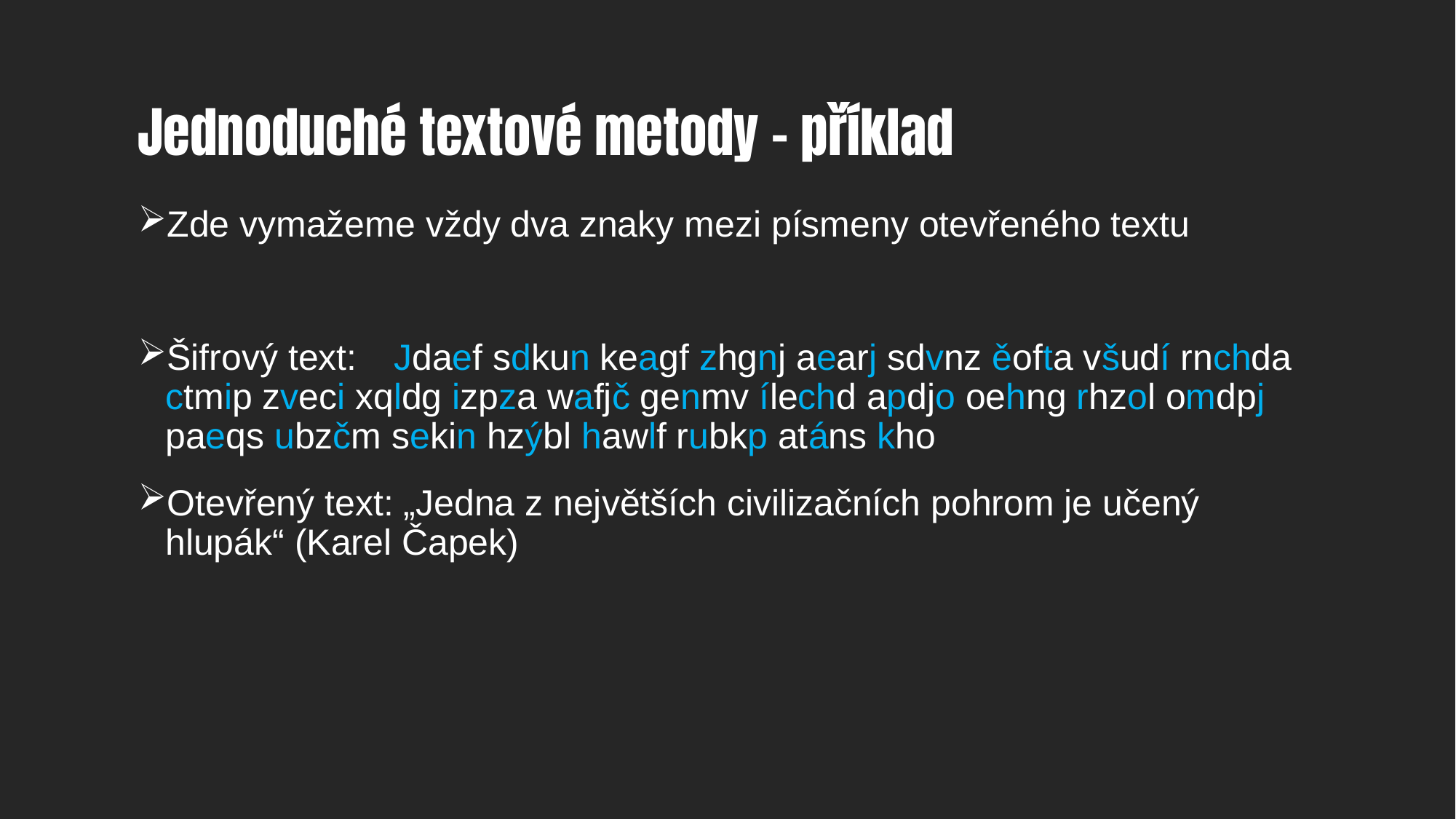

# Jednoduché textové metody – příklad
Zde vymažeme vždy dva znaky mezi písmeny otevřeného textu

Šifrový text:	 Jdaef sdkun keagf zhgnj aearj sdvnz ěofta všudí rnchda ctmip zveci xqldg izpza wafjč genmv ílechd apdjo oehng rhzol omdpj paeqs ubzčm sekin hzýbl hawlf rubkp atáns kho
Otevřený text: „Jedna z největších civilizačních pohrom je učený hlupák“ (Karel Čapek)